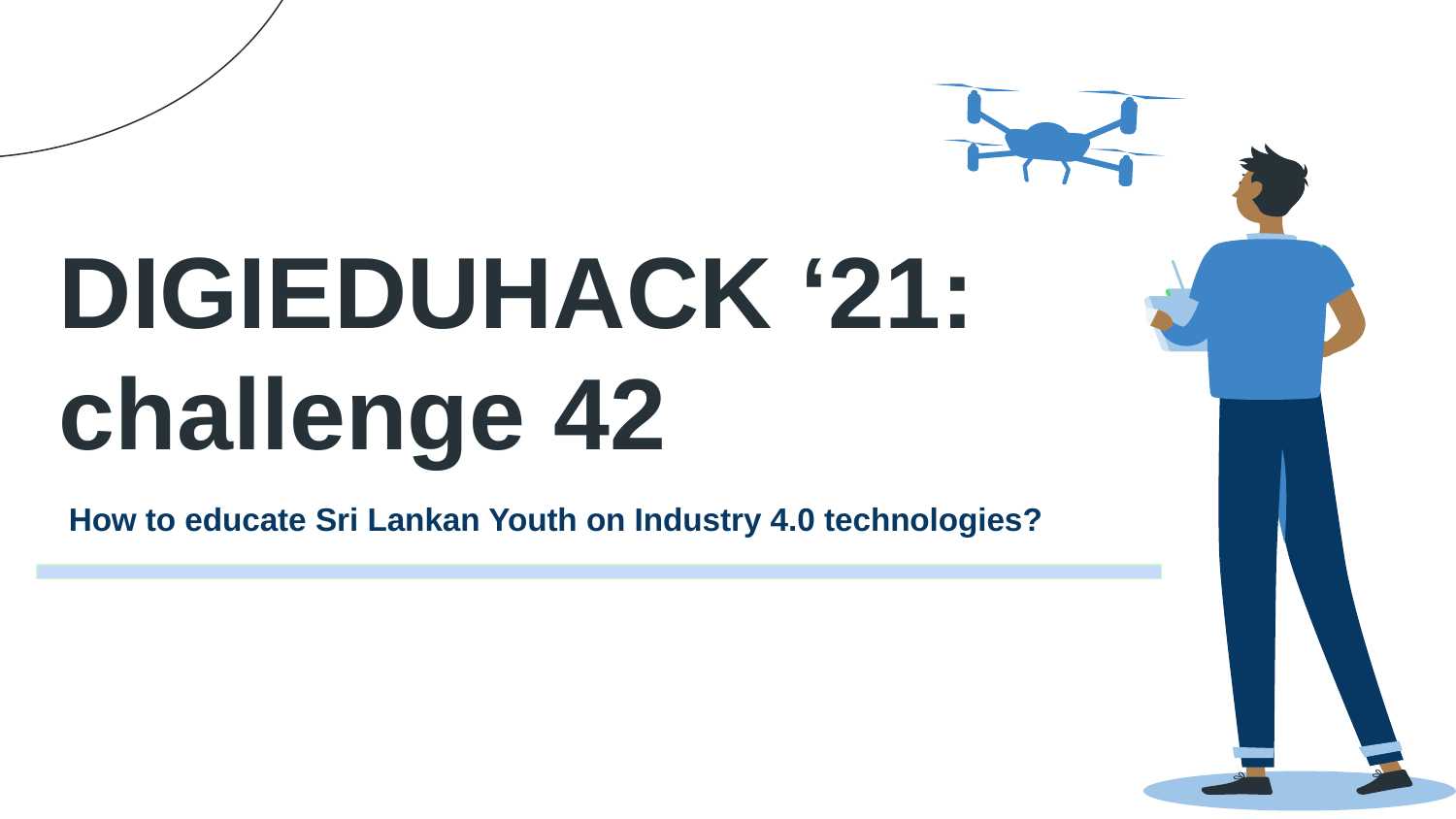

# DIGIEDUHACK ‘21: challenge 42
How to educate Sri Lankan Youth on Industry 4.0 technologies?